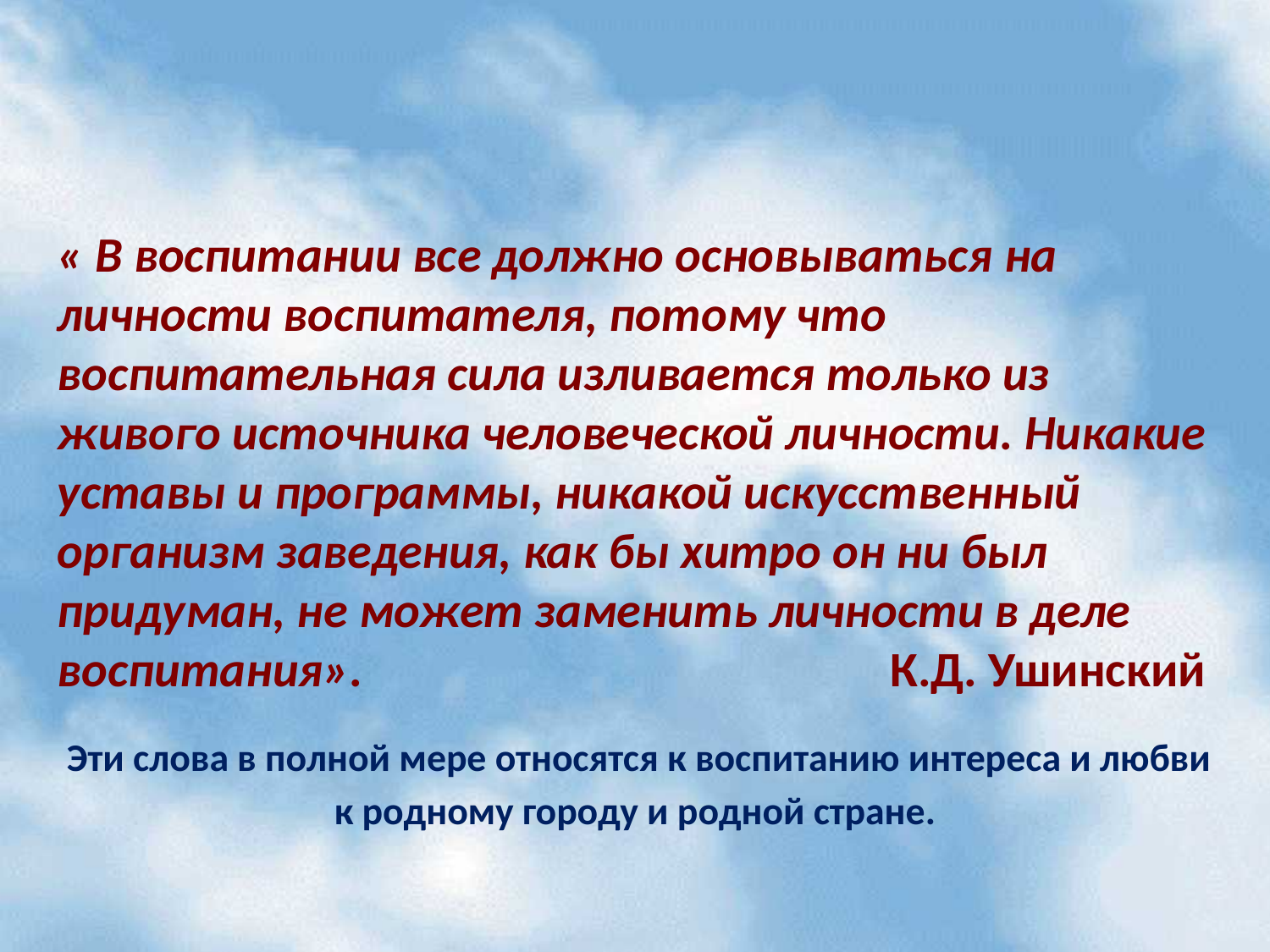

« В воспитании все должно основываться на личности воспитателя, потому что воспитательная сила изливается только из живого источника человеческой личности. Никакие уставы и программы, никакой искусственный организм заведения, как бы хитро он ни был придуман, не может заменить личности в деле воспитания».                                               К.Д. Ушинский

 Эти слова в полной мере относятся к воспитанию интереса и любви к родному городу и родной стране.